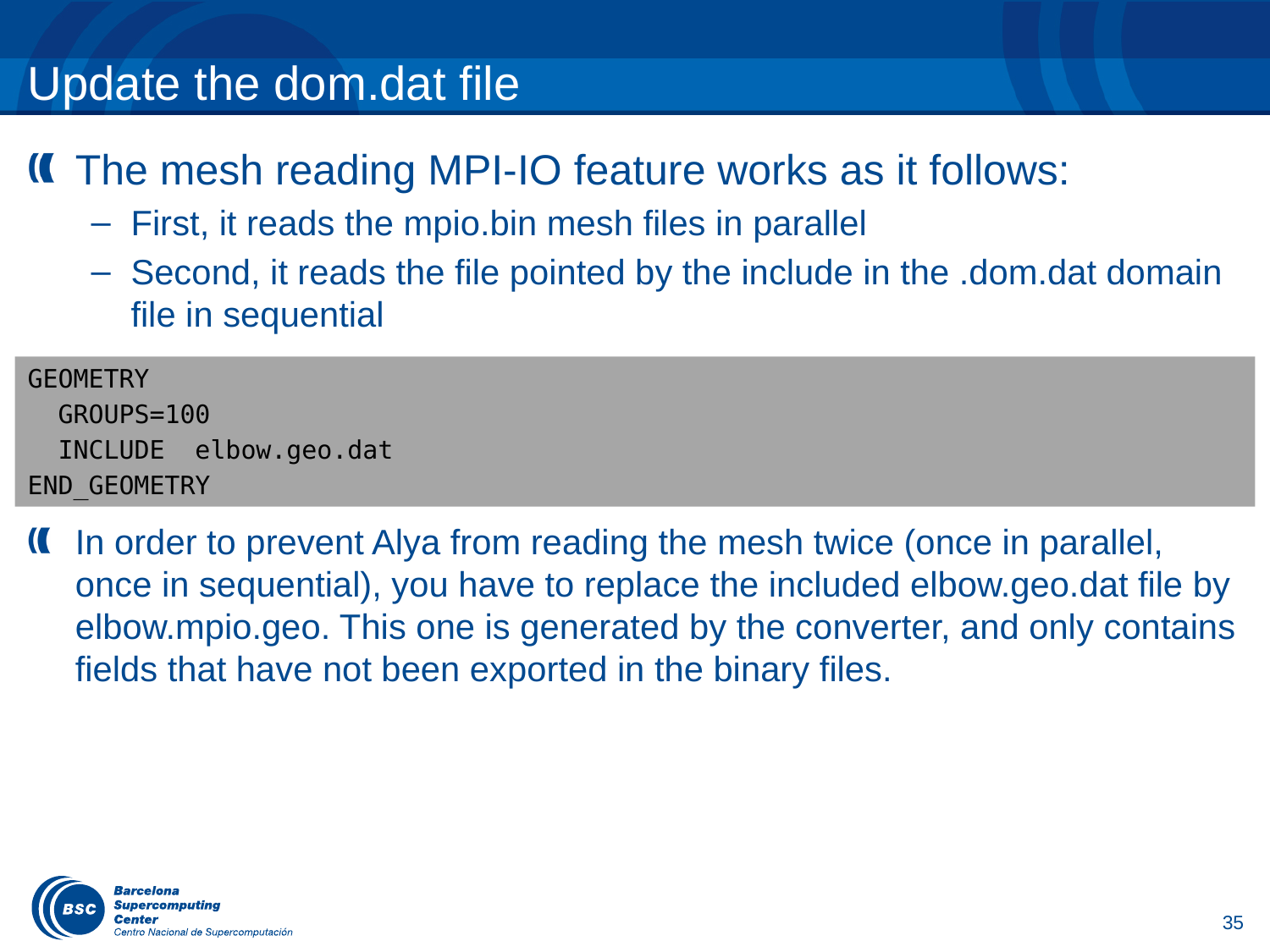

# Update the dom.dat file
The mesh reading MPI-IO feature works as it follows:
First, it reads the mpio.bin mesh files in parallel
Second, it reads the file pointed by the include in the .dom.dat domain file in sequential

In order to prevent Alya from reading the mesh twice (once in parallel, once in sequential), you have to replace the included elbow.geo.dat file by elbow.mpio.geo. This one is generated by the converter, and only contains fields that have not been exported in the binary files.
GEOMETRY
  GROUPS=100
  INCLUDE  elbow.geo.dat
END_GEOMETRY
35